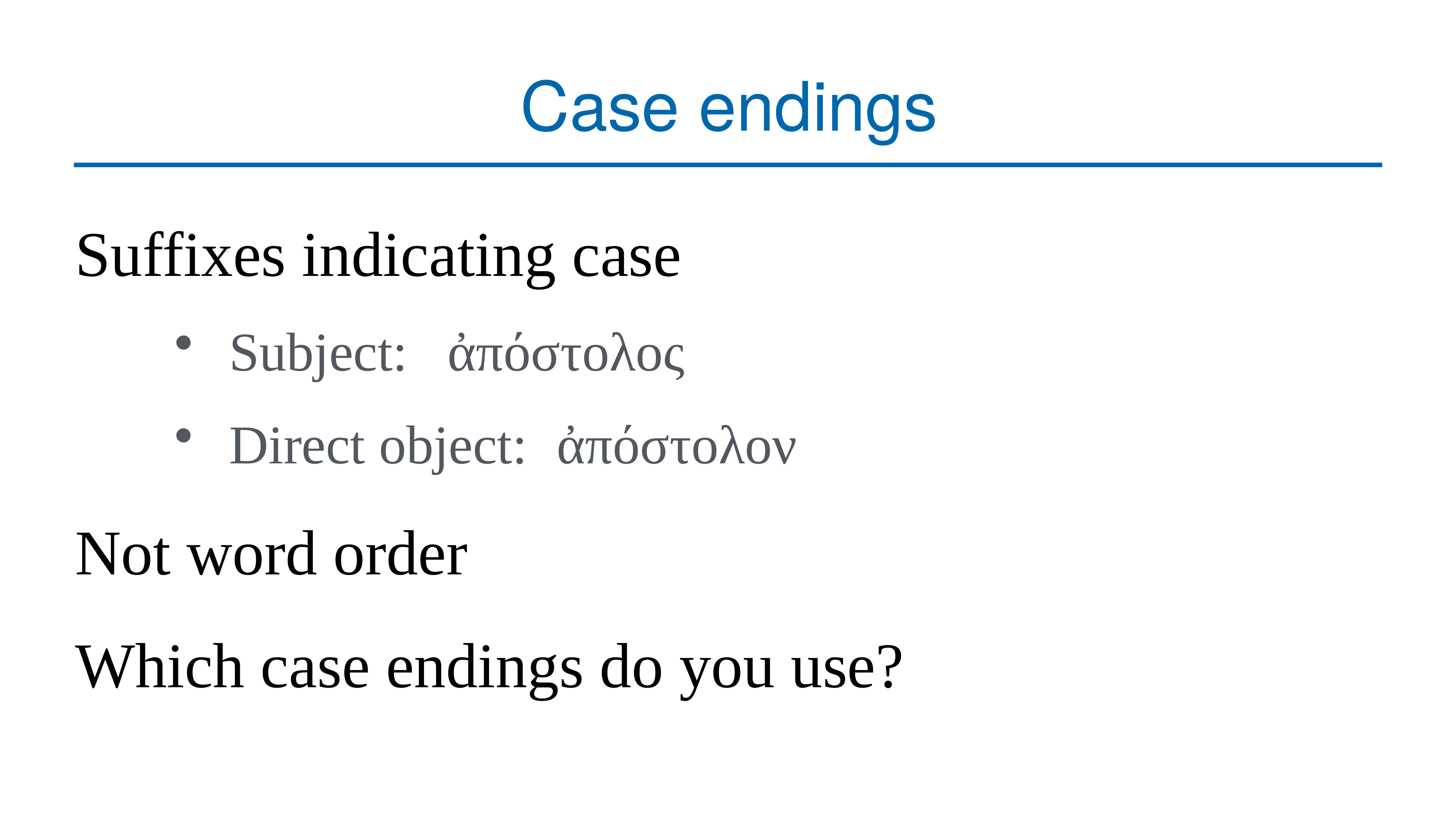

# Case endings
Suffixes indicating case
Subject: 	ἀπόστολος
Direct object: 	ἀπόστολον
Not word order
Which case endings do you use?